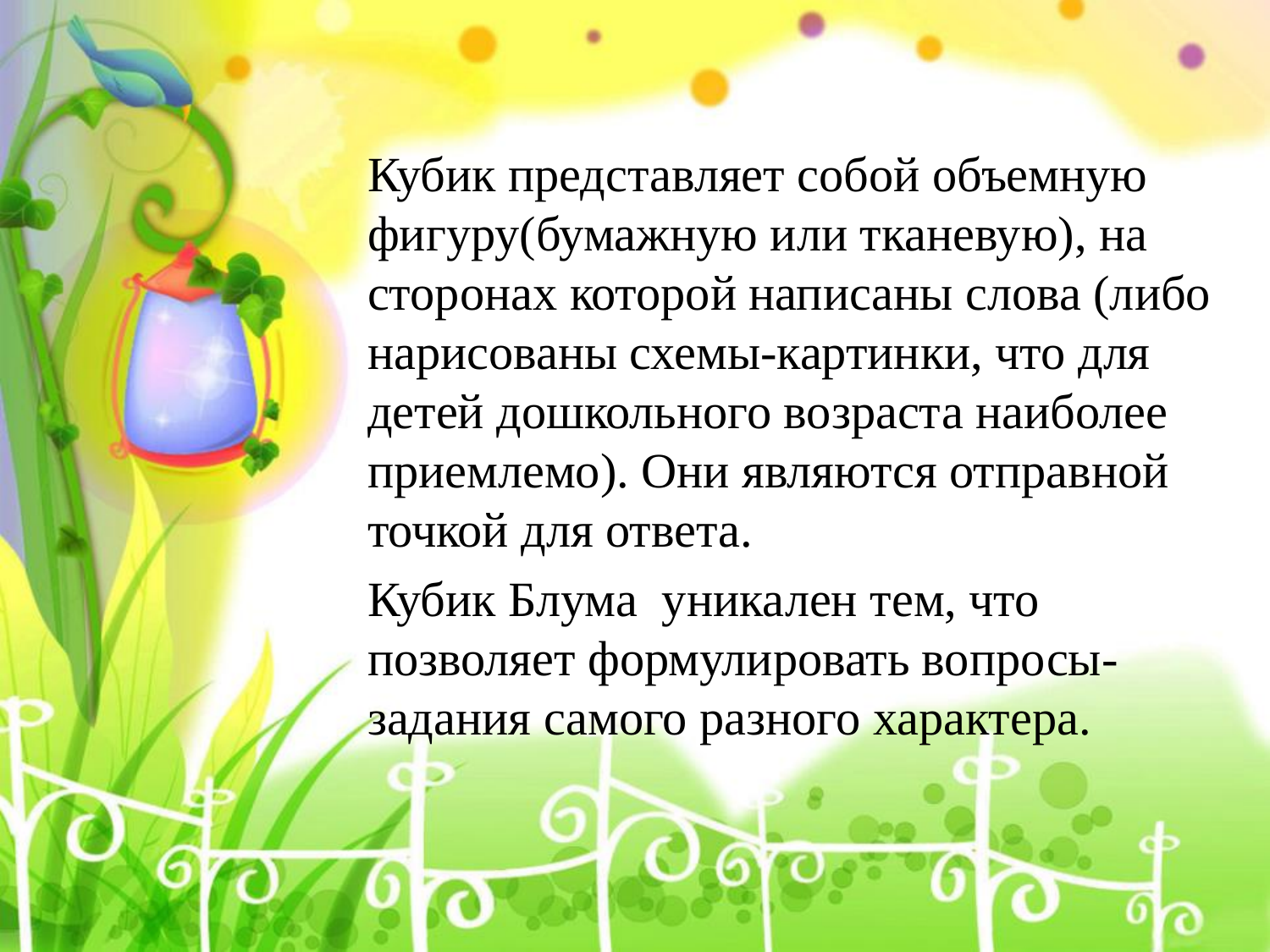

Кубик представляет собой объемную фигуру(бумажную или тканевую), на сторонах которой написаны слова (либо нарисованы схемы-картинки, что для детей дошкольного возраста наиболее приемлемо). Они являются отправной точкой для ответа.
Кубик Блума  уникален тем, что позволяет формулировать вопросы-задания самого разного характера.